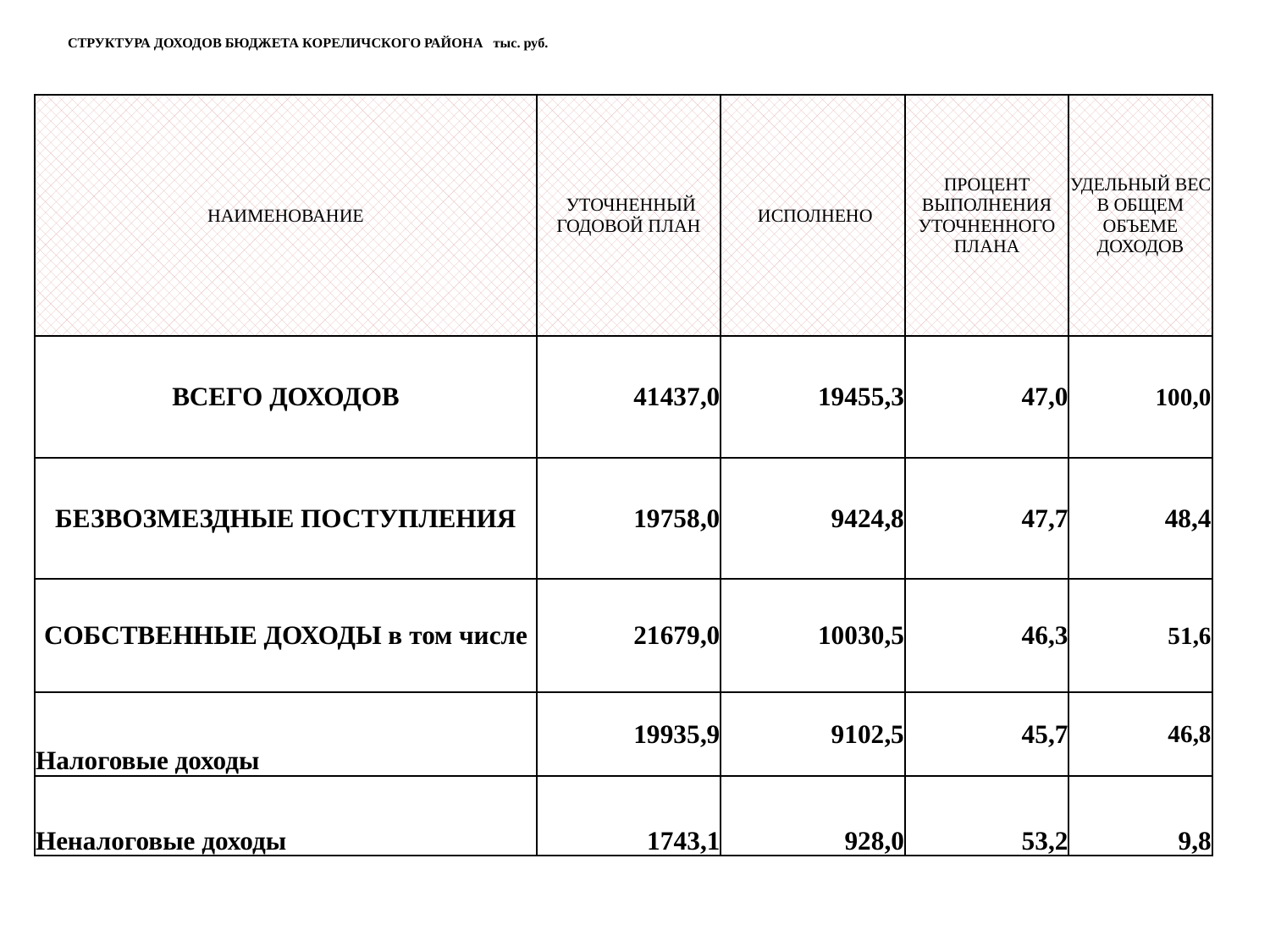

# СТРУКТУРА ДОХОДОВ БЮДЖЕТА КОРЕЛИЧСКОГО РАЙОНА   тыс. руб.
| НАИМЕНОВАНИЕ | УТОЧНЕННЫЙ ГОДОВОЙ ПЛАН | ИСПОЛНЕНО | ПРОЦЕНТ ВЫПОЛНЕНИЯ УТОЧНЕННОГО ПЛАНА | УДЕЛЬНЫЙ ВЕС В ОБЩЕМ ОБЪЕМЕ ДОХОДОВ |
| --- | --- | --- | --- | --- |
| ВСЕГО ДОХОДОВ | 41437,0 | 19455,3 | 47,0 | 100,0 |
| БЕЗВОЗМЕЗДНЫЕ ПОСТУПЛЕНИЯ | 19758,0 | 9424,8 | 47,7 | 48,4 |
| СОБСТВЕННЫЕ ДОХОДЫ в том числе | 21679,0 | 10030,5 | 46,3 | 51,6 |
| Налоговые доходы | 19935,9 | 9102,5 | 45,7 | 46,8 |
| Неналоговые доходы | 1743,1 | 928,0 | 53,2 | 9,8 |